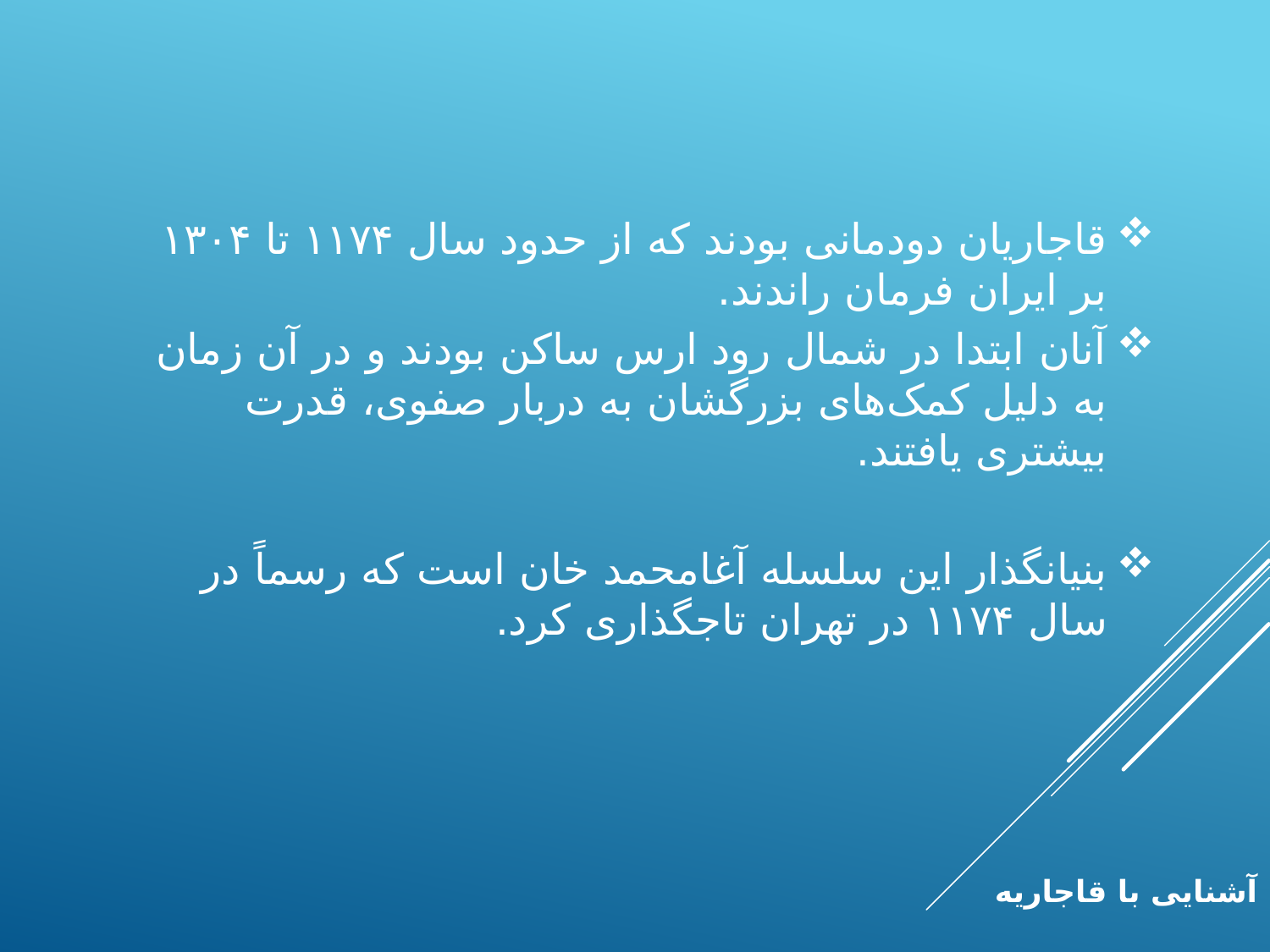

قاجاریان دودمانی بودند که از حدود سال ۱۱۷۴ تا ۱۳۰۴ بر ایران فرمان راندند.
آنان ابتدا در شمال رود ارس ساکن بودند و در آن زمان به دلیل کمک‌های بزرگشان به دربار صفوی، قدرت بیشتری یافتند.

بنیانگذار این سلسله آغامحمد خان است که رسماً در سال ۱۱۷۴ در تهران تاجگذاری کرد.
# آشنایی با قاجاریه